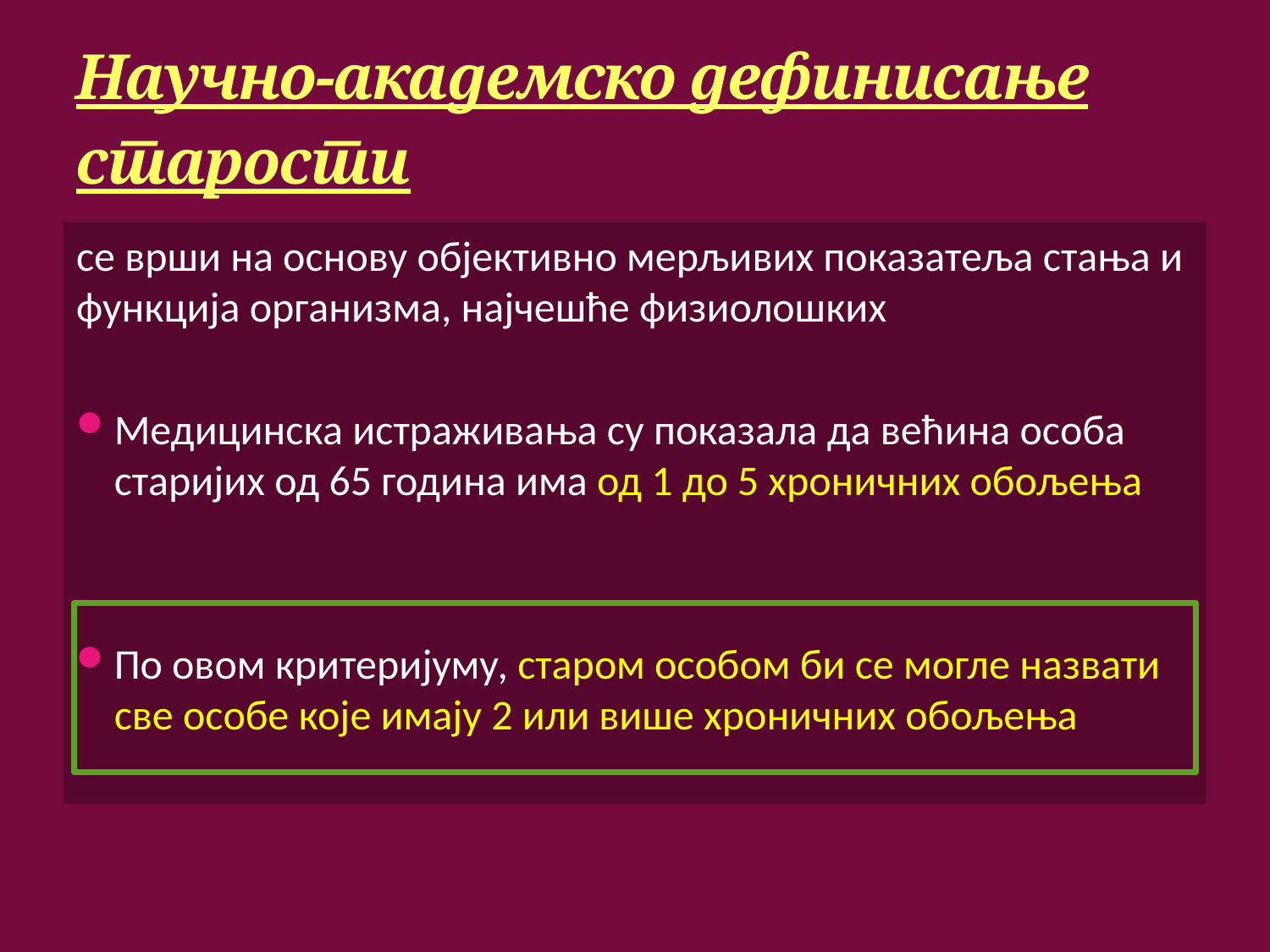

# Научно-академско дефинисање старости
се врши на основу објективно мерљивих показатеља стања и функција организма, најчешће физиолошких

Медицинска истраживања су показала да већина особа старијих од 65 година има од 1 до 5 хроничних обољења

По овом критеријуму, старом особом би се могле назвати све особе које имају 2 или више хроничних обољења